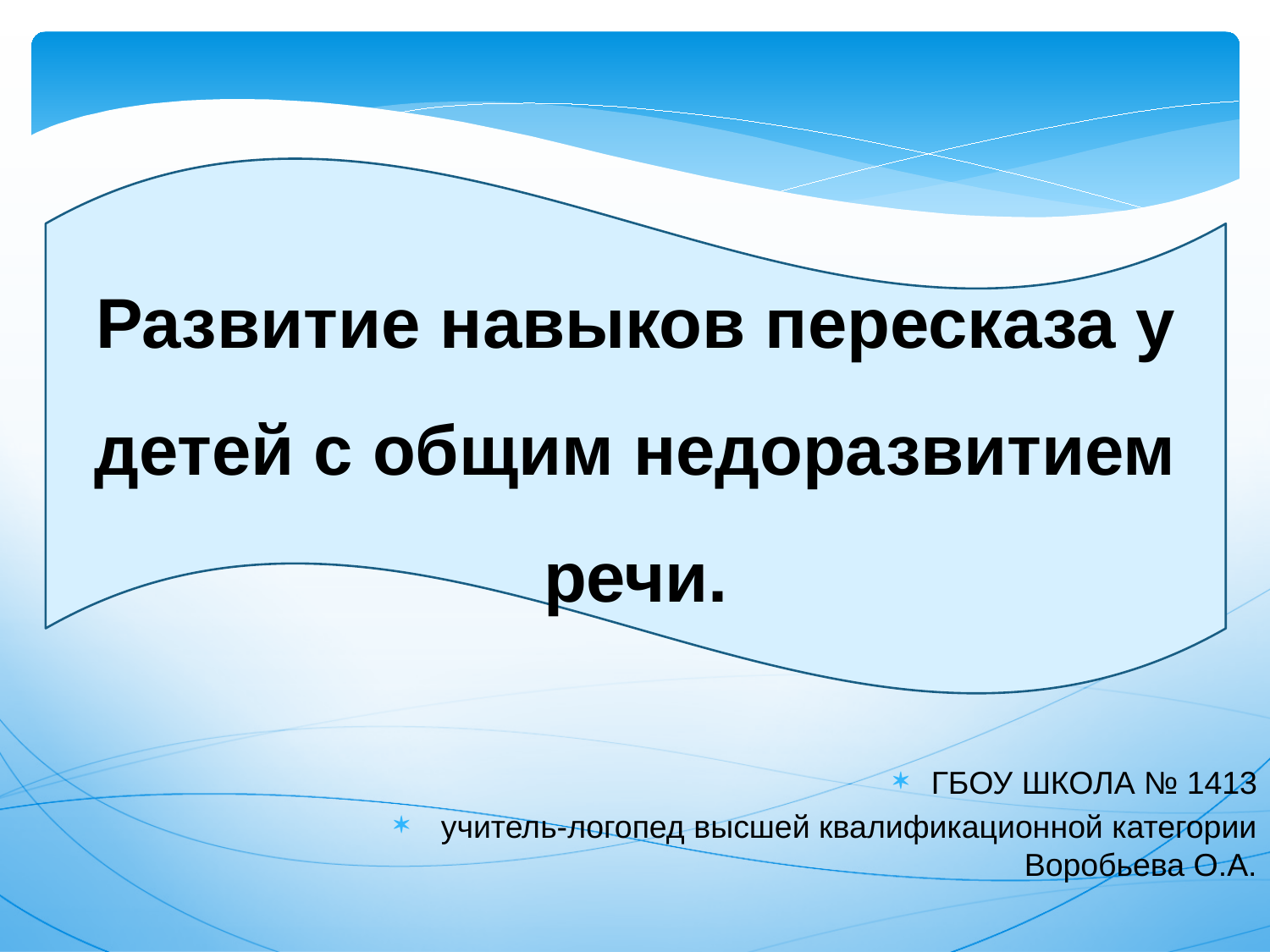

Развитие навыков пересказа у детей с общим недоразвитием речи.
ГБОУ ШКОЛА № 1413
 учитель-логопед высшей квалификационной категории Воробьева О.А.